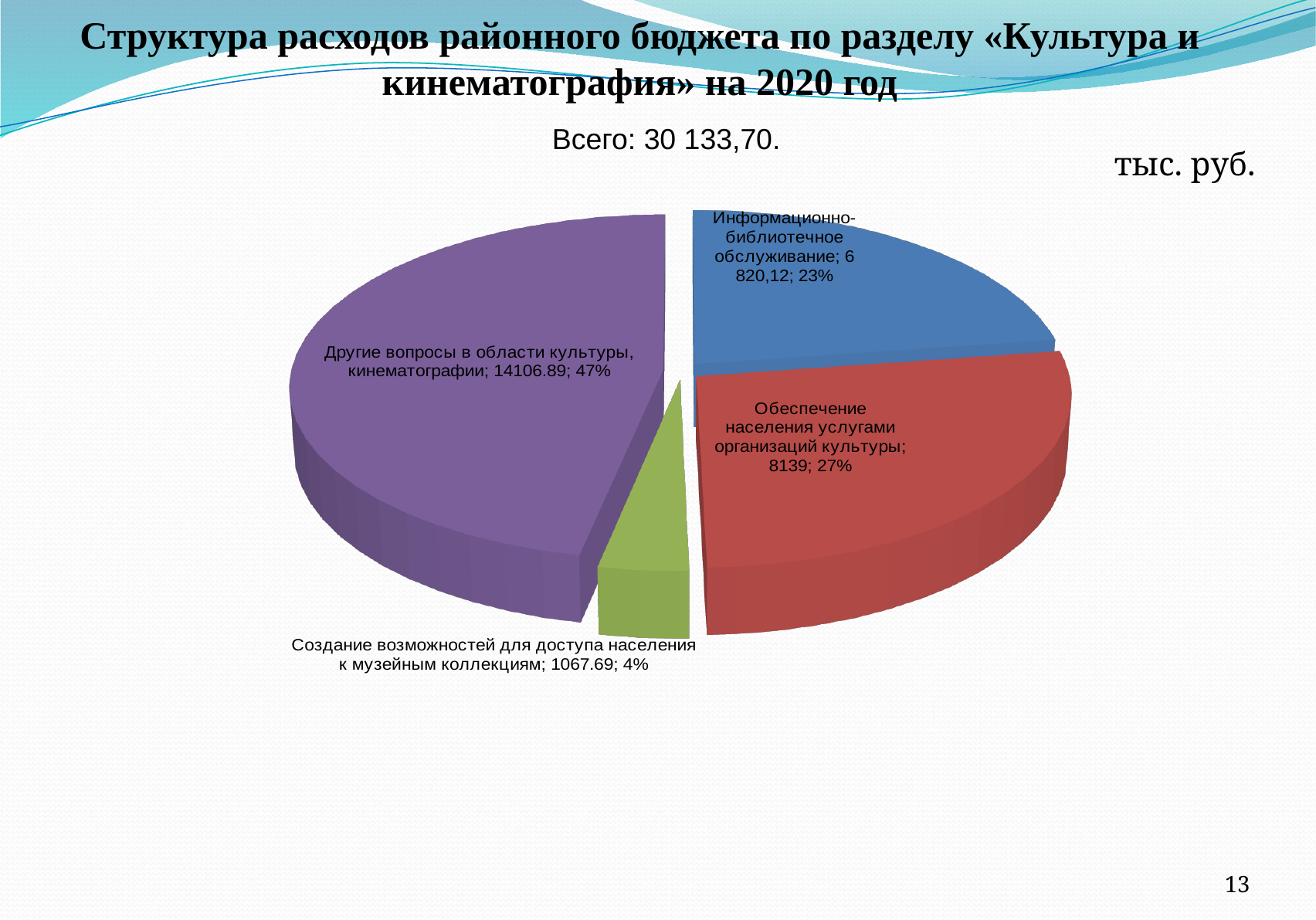

Структура расходов районного бюджета по разделу «Культура и кинематография» на 2020 год
Всего: 30 133,70.
тыс. руб.

[unsupported chart]

13